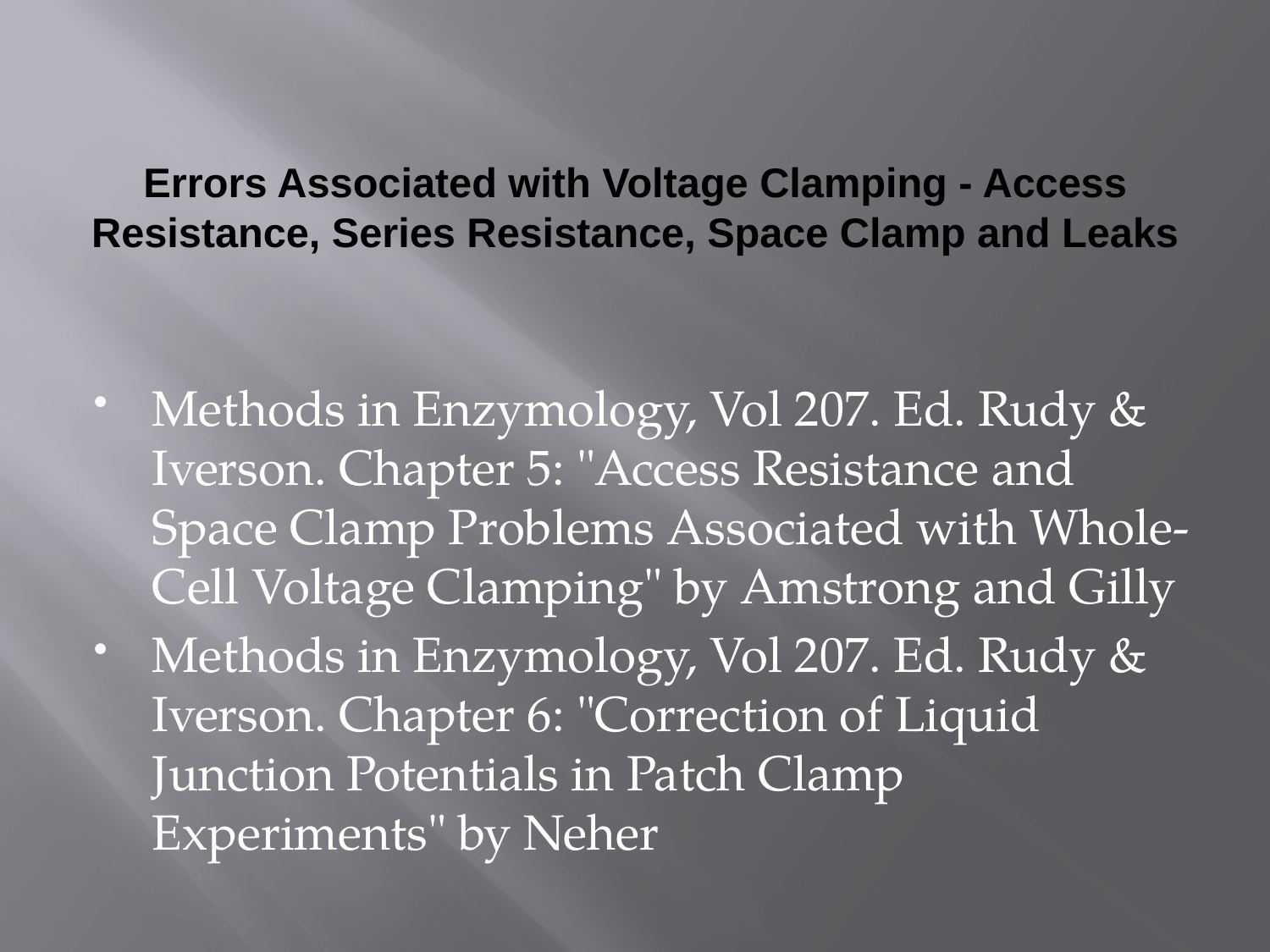

# Errors Associated with Voltage Clamping - Access Resistance, Series Resistance, Space Clamp and Leaks
Methods in Enzymology, Vol 207. Ed. Rudy & Iverson. Chapter 5: "Access Resistance and Space Clamp Problems Associated with Whole-Cell Voltage Clamping" by Amstrong and Gilly
Methods in Enzymology, Vol 207. Ed. Rudy & Iverson. Chapter 6: "Correction of Liquid Junction Potentials in Patch Clamp Experiments" by Neher